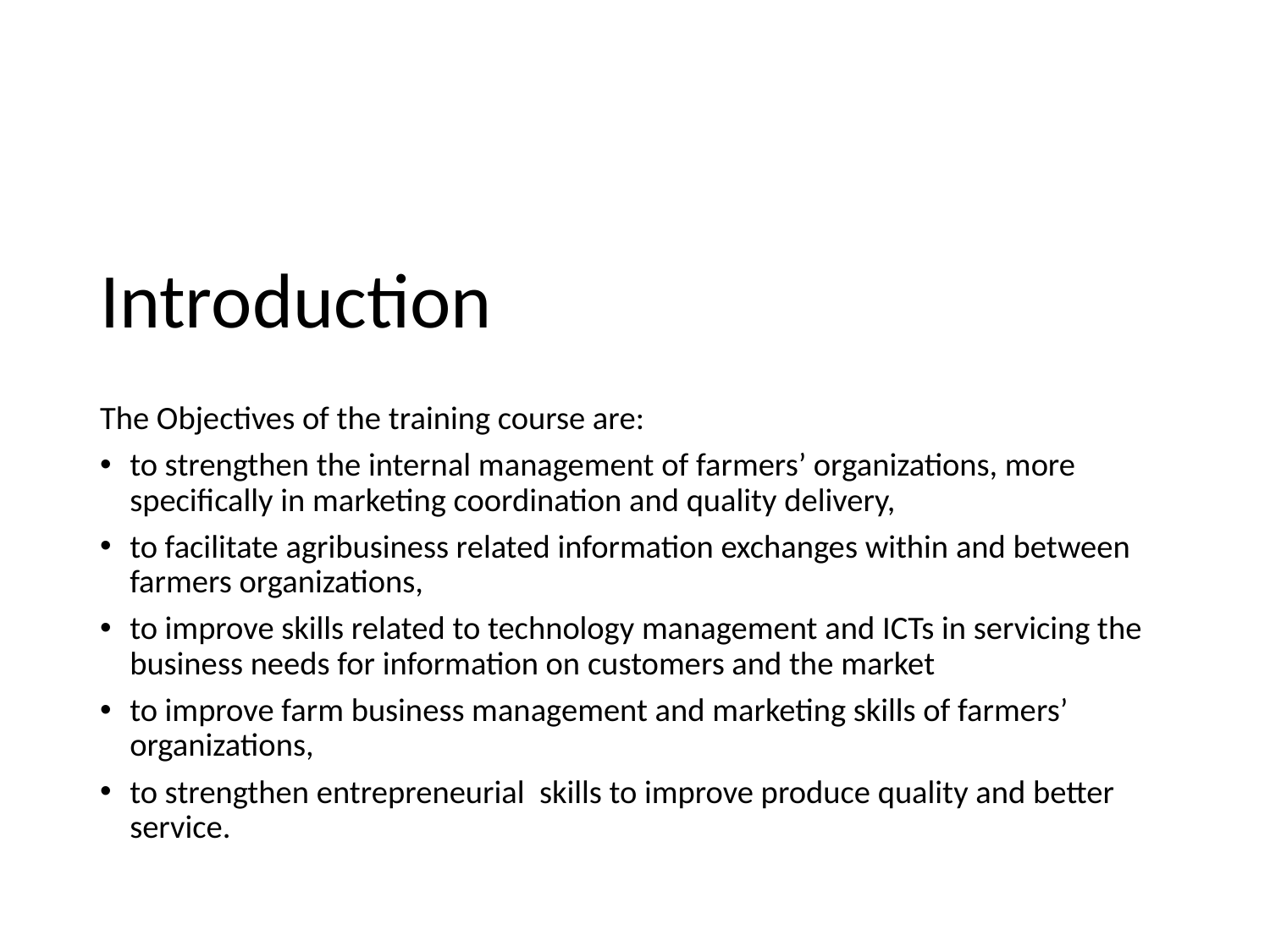

# Introduction
The Objectives of the training course are:
to strengthen the internal management of farmers’ organizations, more specifically in marketing coordination and quality delivery,
to facilitate agribusiness related information exchanges within and between farmers organizations,
to improve skills related to technology management and ICTs in servicing the business needs for information on customers and the market
to improve farm business management and marketing skills of farmers’ organizations,
to strengthen entrepreneurial  skills to improve produce quality and better service.